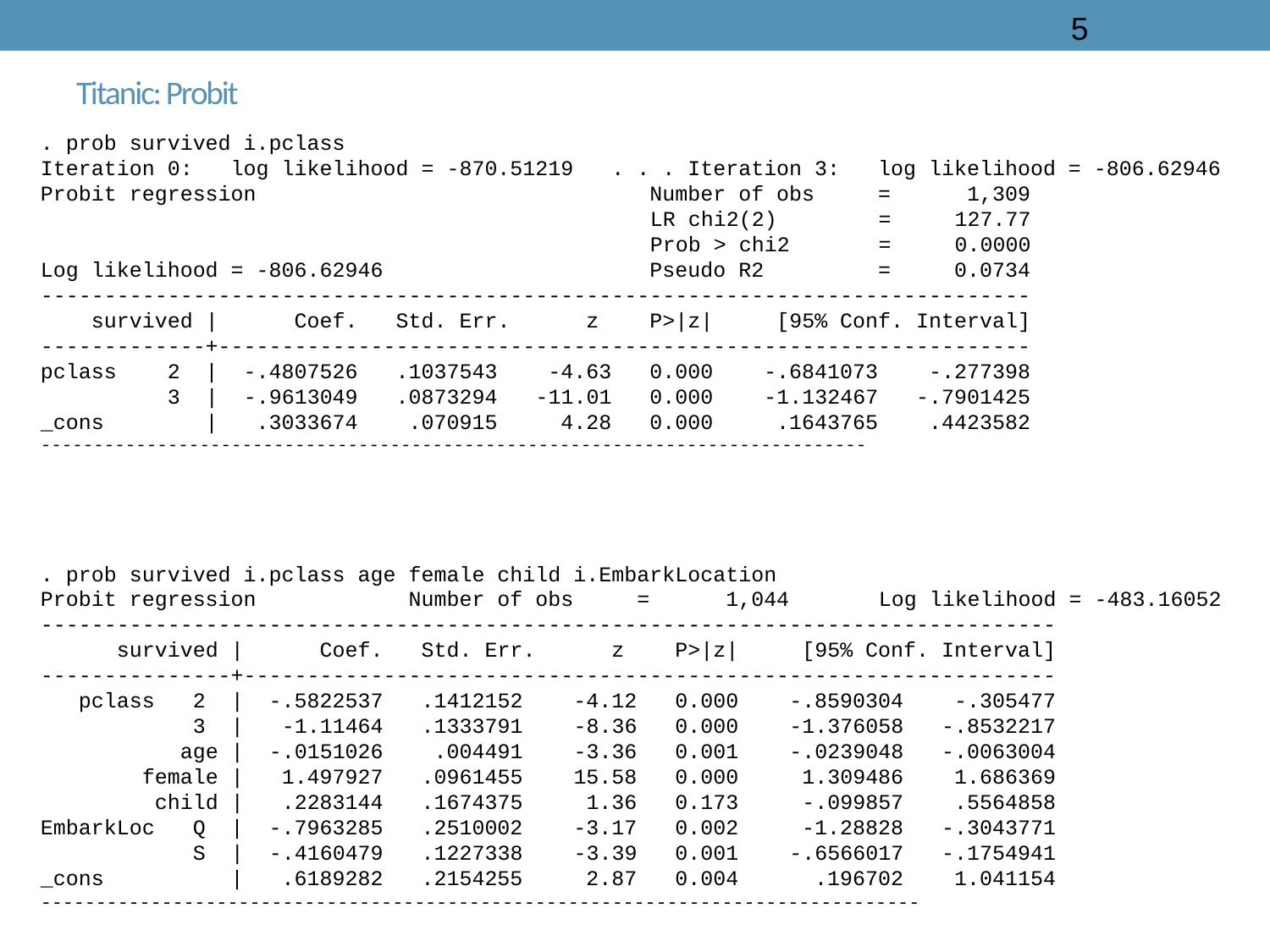

5
# Titanic: Probit
. prob survived i.pclass
Iteration 0:   log likelihood = -870.51219   . . . Iteration 3:   log likelihood = -806.62946
Probit regression                               Number of obs     =      1,309
                                                LR chi2(2)        =     127.77
                                                Prob > chi2       =     0.0000
Log likelihood = -806.62946                     Pseudo R2         =     0.0734
------------------------------------------------------------------------------
    survived |      Coef.   Std. Err.      z    P>|z|     [95% Conf. Interval]
-------------+----------------------------------------------------------------
pclass    2  |  -.4807526   .1037543    -4.63   0.000    -.6841073    -.277398
          3  |  -.9613049   .0873294   -11.01   0.000    -1.132467   -.7901425
_cons        |   .3033674    .070915     4.28   0.000     .1643765    .4423582
------------------------------------------------------------------------------

. prob survived i.pclass age female child i.EmbarkLocation
Probit regression            Number of obs     =      1,044	      Log likelihood = -483.16052
--------------------------------------------------------------------------------
      survived |      Coef.   Std. Err.      z    P>|z|     [95% Conf. Interval]
---------------+----------------------------------------------------------------
   pclass   2  |  -.5822537   .1412152    -4.12   0.000    -.8590304    -.305477
            3  |   -1.11464   .1333791    -8.36   0.000    -1.376058   -.8532217
           age |  -.0151026    .004491    -3.36   0.001    -.0239048   -.0063004
        female |   1.497927   .0961455    15.58   0.000     1.309486    1.686369
         child |   .2283144   .1674375     1.36   0.173     -.099857    .5564858
EmbarkLoc   Q  |  -.7963285   .2510002    -3.17   0.002     -1.28828   -.3043771
            S  |  -.4160479   .1227338    -3.39   0.001    -.6566017   -.1754941
_cons          |   .6189282   .2154255     2.87   0.004      .196702    1.041154
--------------------------------------------------------------------------------